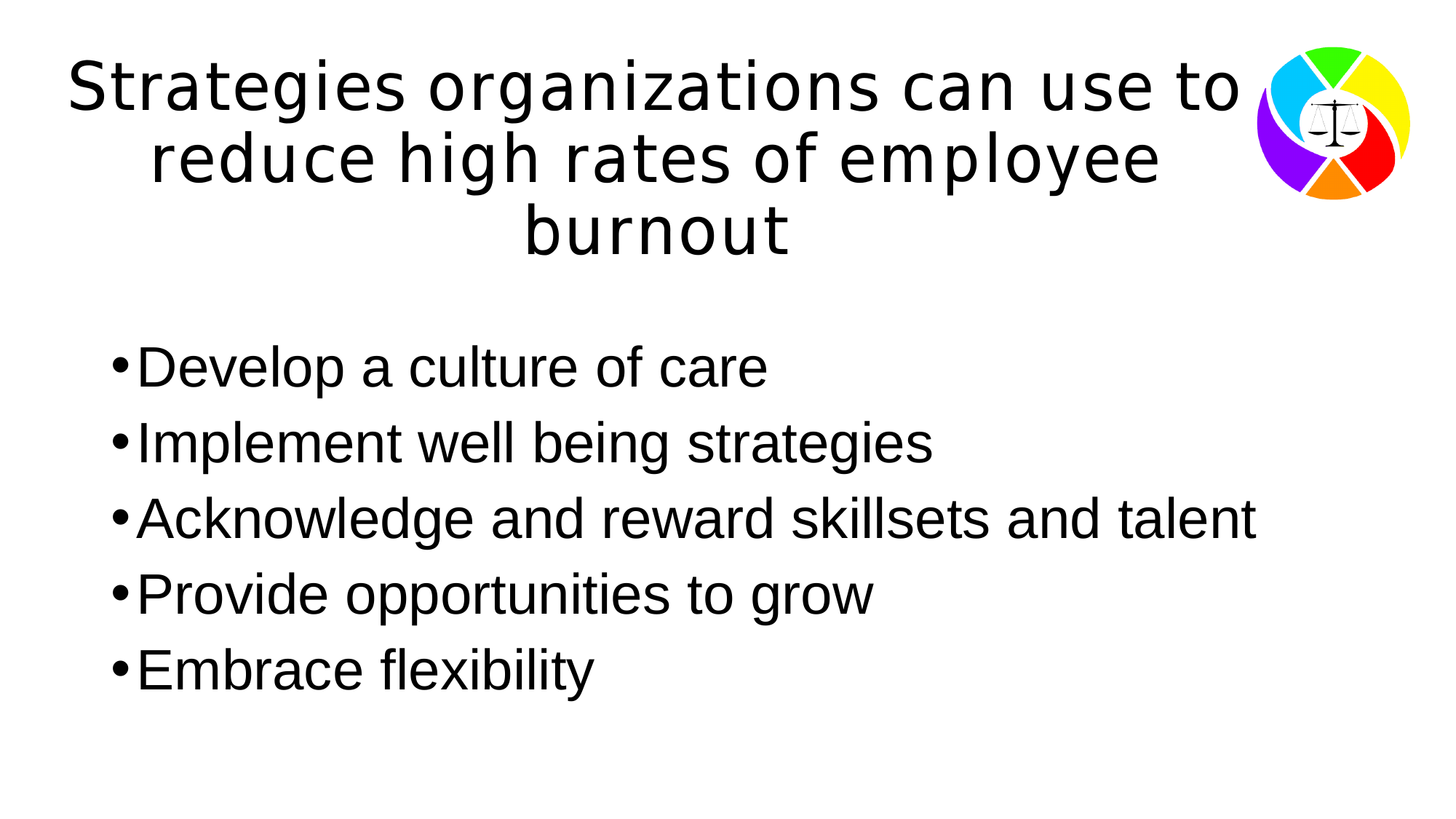

# Strategies organizations can use to reduce high rates of employee burnout
Develop a culture of care
Implement well being strategies
Acknowledge and reward skillsets and talent
Provide opportunities to grow
Embrace flexibility